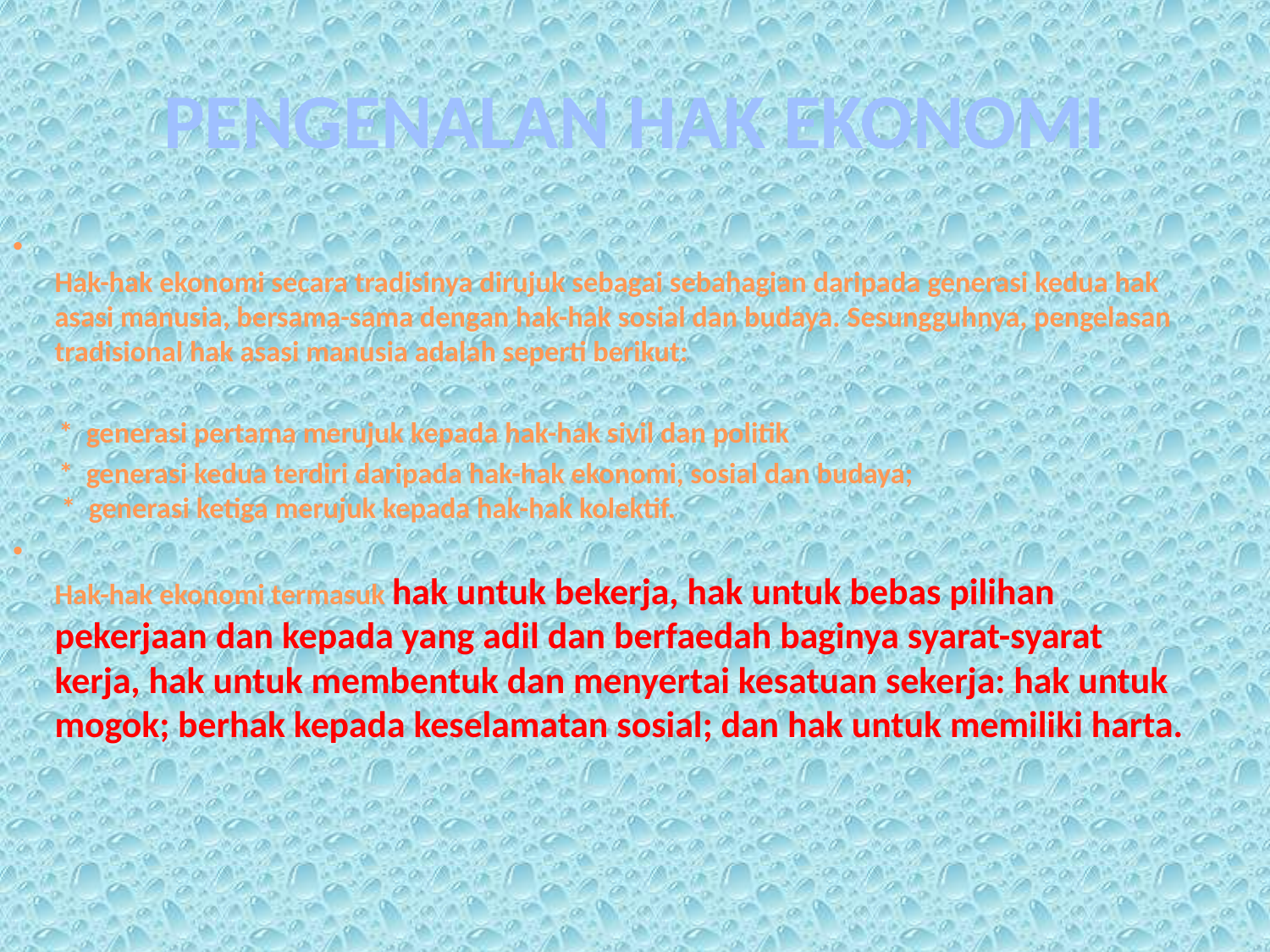

# PENGENALAN HAK EKONOMI
Hak-hak ekonomi secara tradisinya dirujuk sebagai sebahagian daripada generasi kedua hak asasi manusia, bersama-sama dengan hak-hak sosial dan budaya. Sesungguhnya, pengelasan tradisional hak asasi manusia adalah seperti berikut:

       *  generasi pertama merujuk kepada hak-hak sivil dan politik
       *  generasi kedua terdiri daripada hak-hak ekonomi, sosial dan budaya;
 *  generasi ketiga merujuk kepada hak-hak kolektif.
Hak-hak ekonomi termasuk hak untuk bekerja, hak untuk bebas pilihan pekerjaan dan kepada yang adil dan berfaedah baginya syarat-syarat kerja, hak untuk membentuk dan menyertai kesatuan sekerja: hak untuk mogok; berhak kepada keselamatan sosial; dan hak untuk memiliki harta.